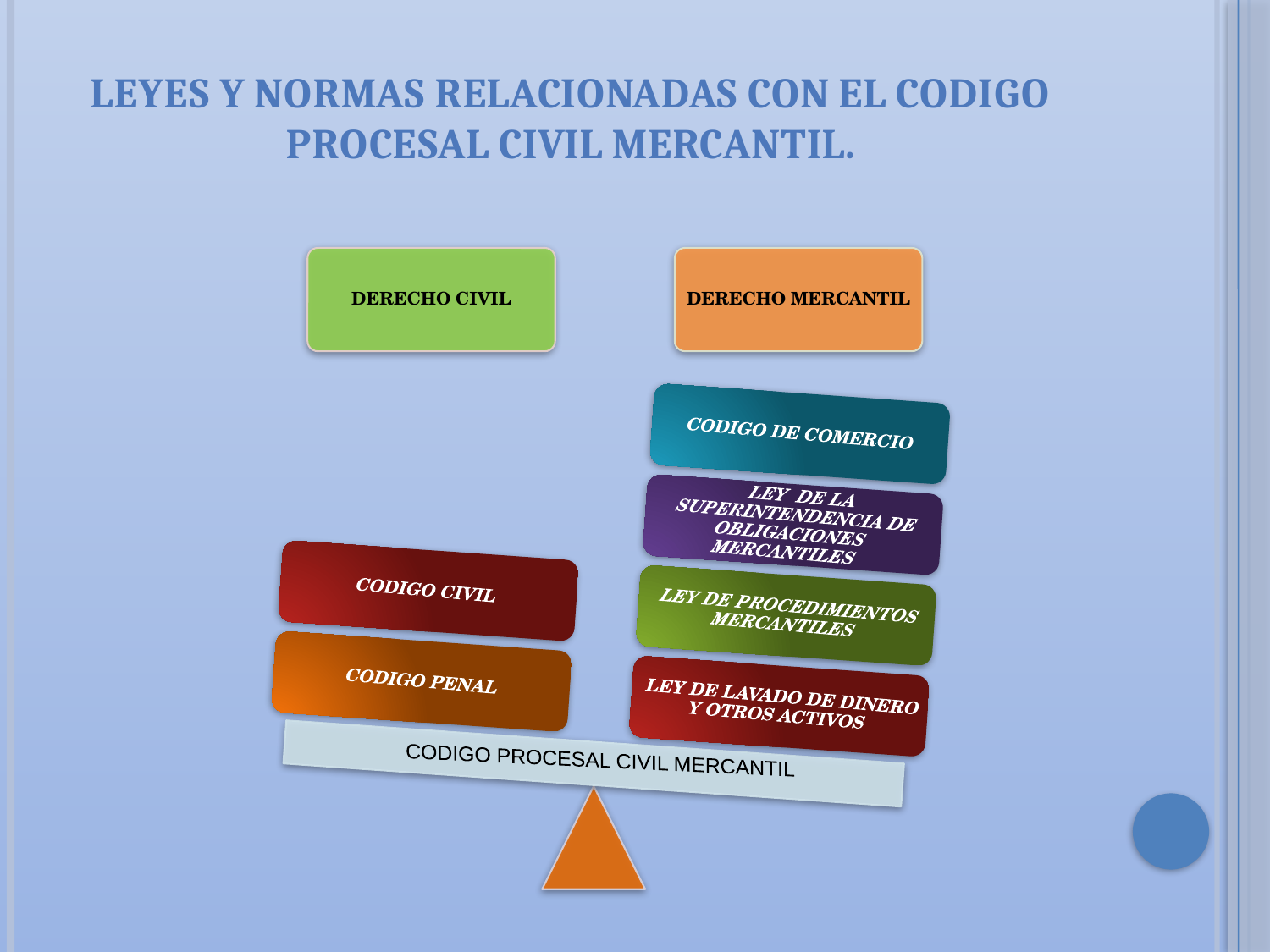

LEYES Y NORMAS RELACIONADAS CON EL CODIGO PROCESAL CIVIL MERCANTIL.
DERECHO CIVIL
DERECHO MERCANTIL
LEY DE LAVADO DE DINERO Y OTROS ACTIVOS
LEY DE PROCEDIMIENTOS MERCANTILES
LEY  DE LA SUPERINTENDENCIA DE OBLIGACIONES MERCANTILES
CODIGO DE COMERCIO
CODIGO PENAL
CODIGO CIVIL
CODIGO PROCESAL CIVIL MERCANTIL